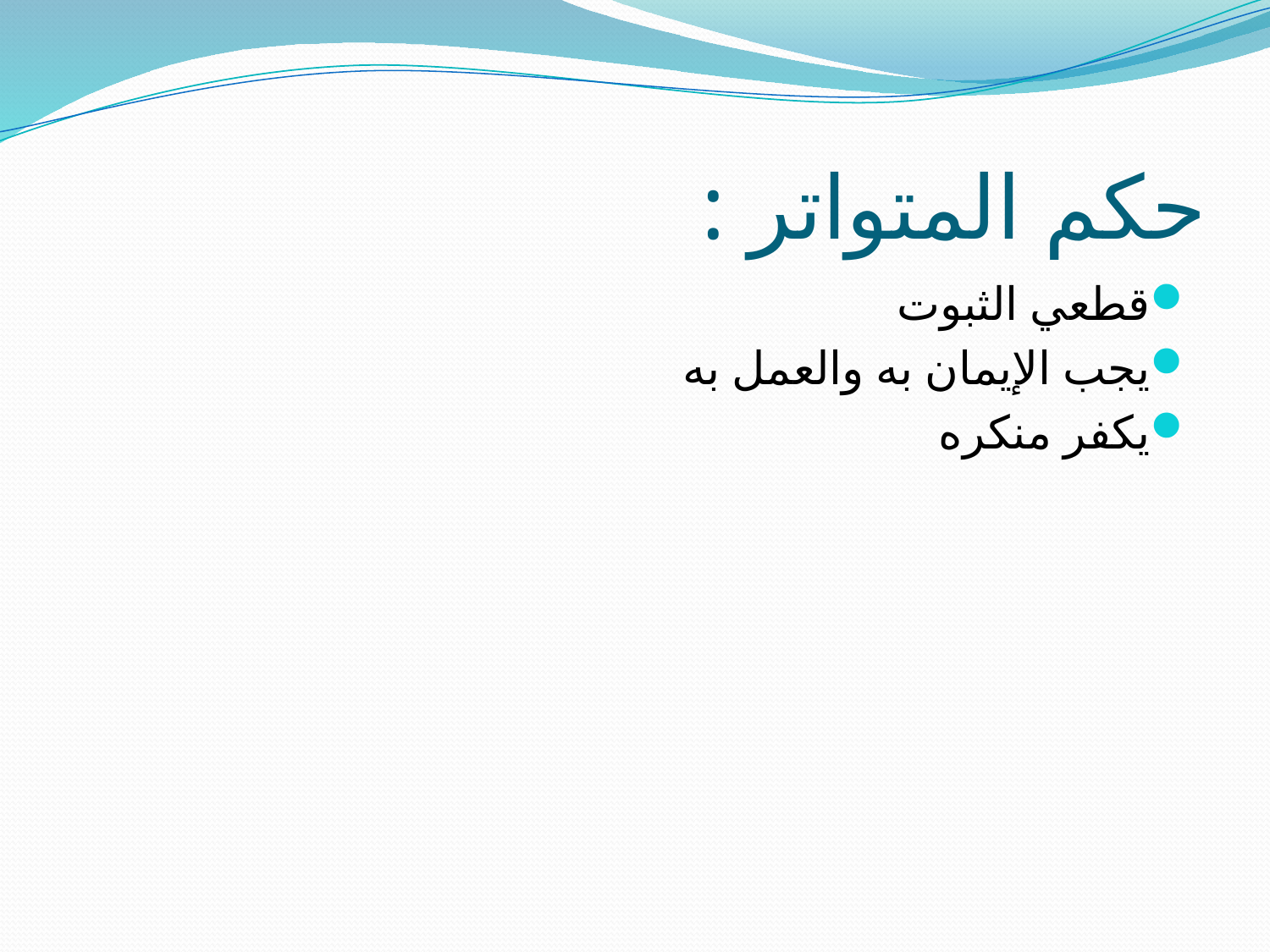

# حكم المتواتر :
قطعي الثبوت
يجب الإيمان به والعمل به
يكفر منكره